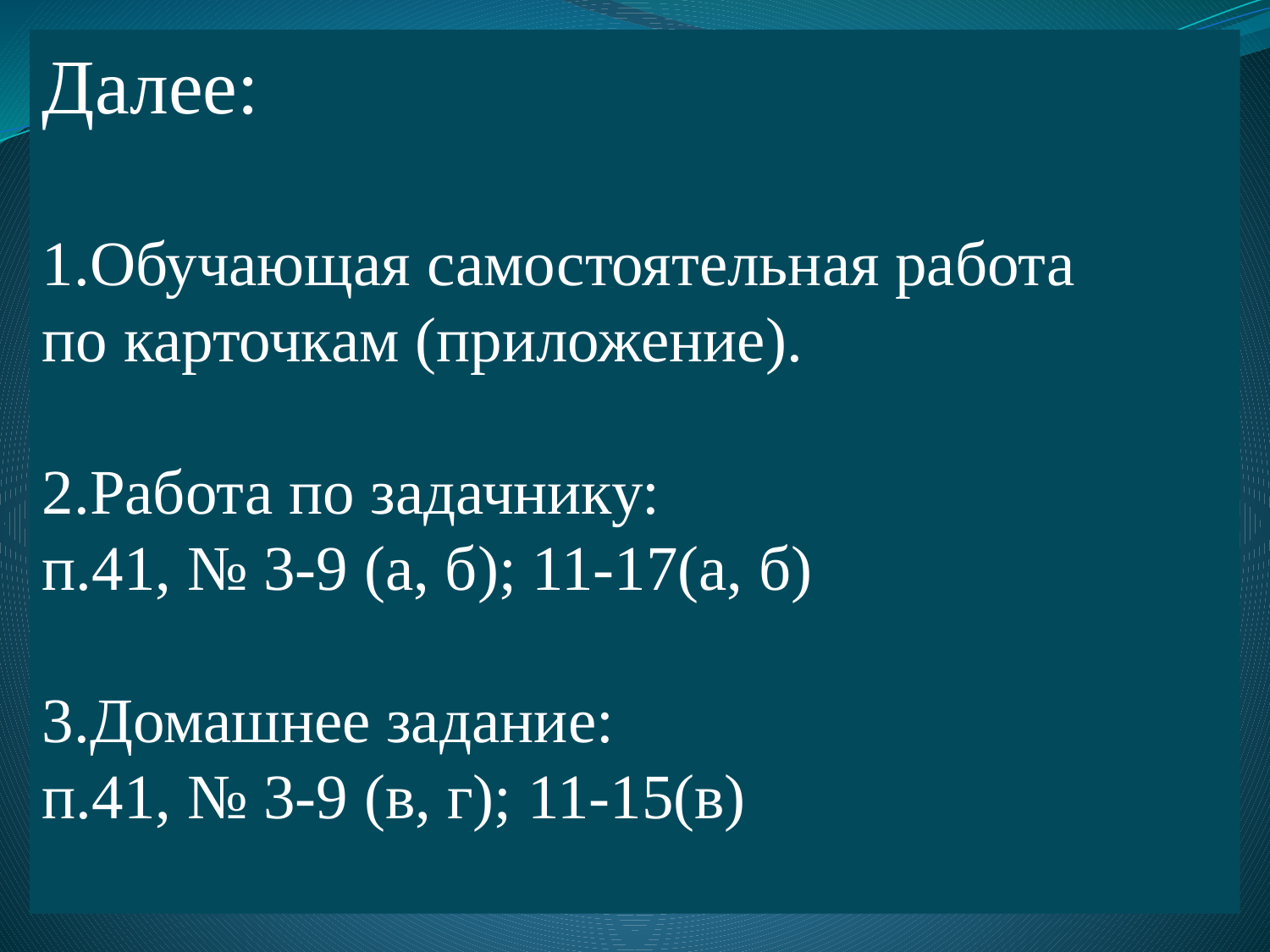

Далее:

1.Обучающая самостоятельная работа
по карточкам (приложение).

2.Работа по задачнику:
п.41, № 3-9 (а, б); 11-17(а, б)

3.Домашнее задание:
п.41, № 3-9 (в, г); 11-15(в)